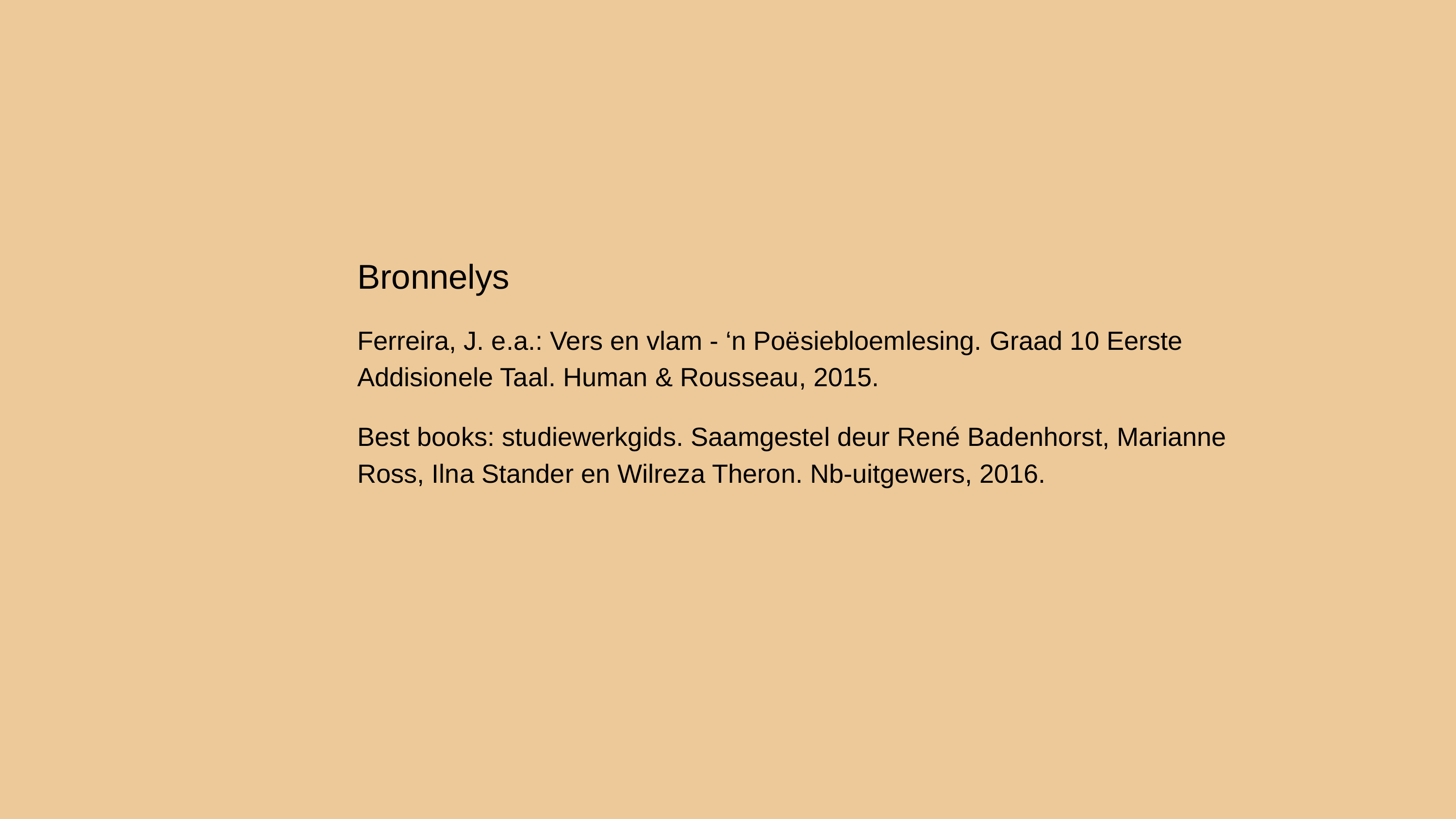

Bronnelys
Ferreira, J. e.a.: Vers en vlam - ‘n Poësiebloemlesing. Graad 10 Eerste Addisionele Taal. Human & Rousseau, 2015.
Best books: studiewerkgids. Saamgestel deur René Badenhorst, Marianne Ross, Ilna Stander en Wilreza Theron. Nb-uitgewers, 2016.